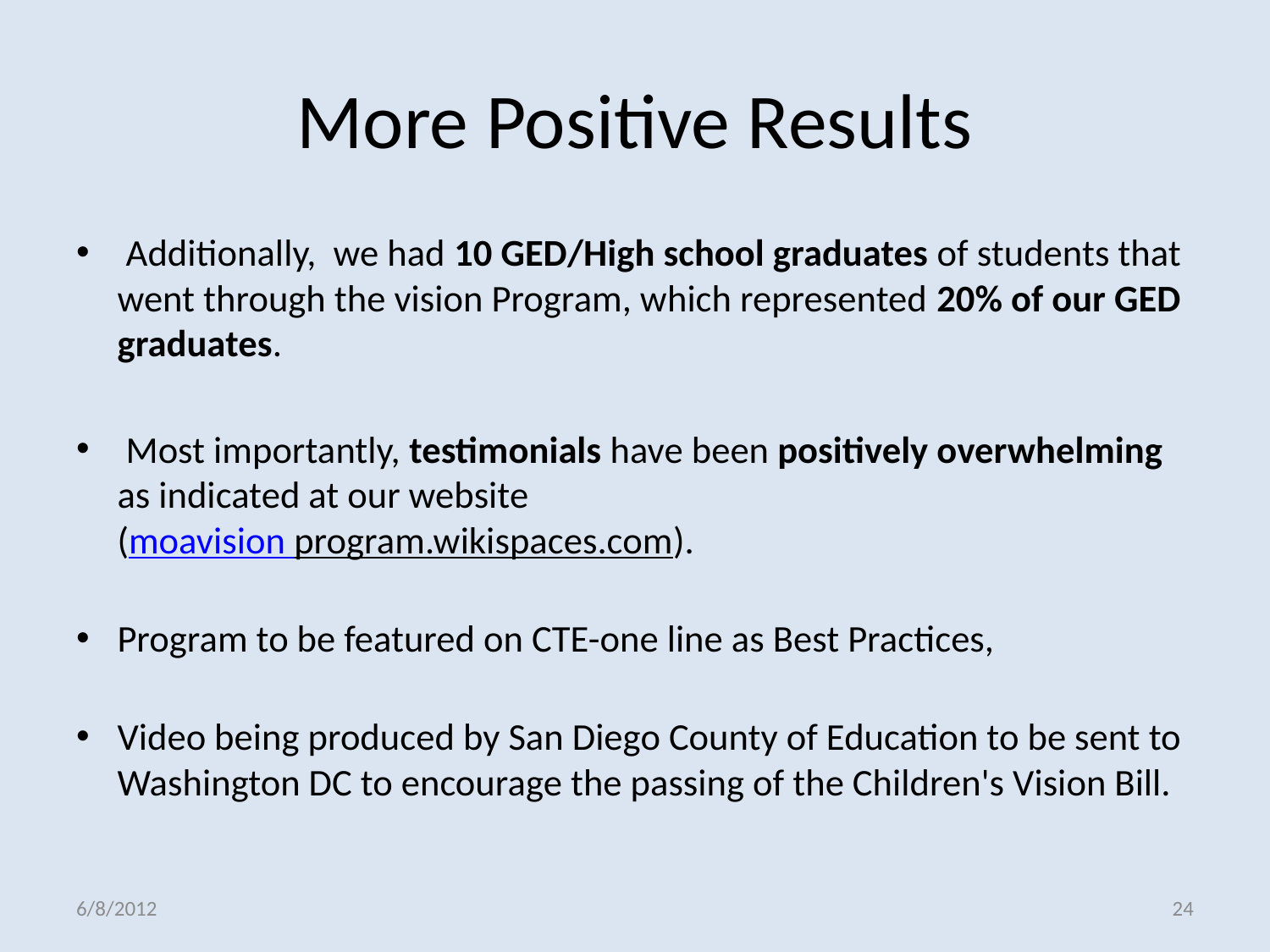

# More Positive Results
 Additionally,  we had 10 GED/High school graduates of students that went through the vision Program, which represented 20% of our GED graduates.

 Most importantly, testimonials have been positively overwhelming as indicated at our website
(moavision program.wikispaces.com).
Program to be featured on CTE-one line as Best Practices,
Video being produced by San Diego County of Education to be sent to Washington DC to encourage the passing of the Children's Vision Bill.

6/8/2012
24